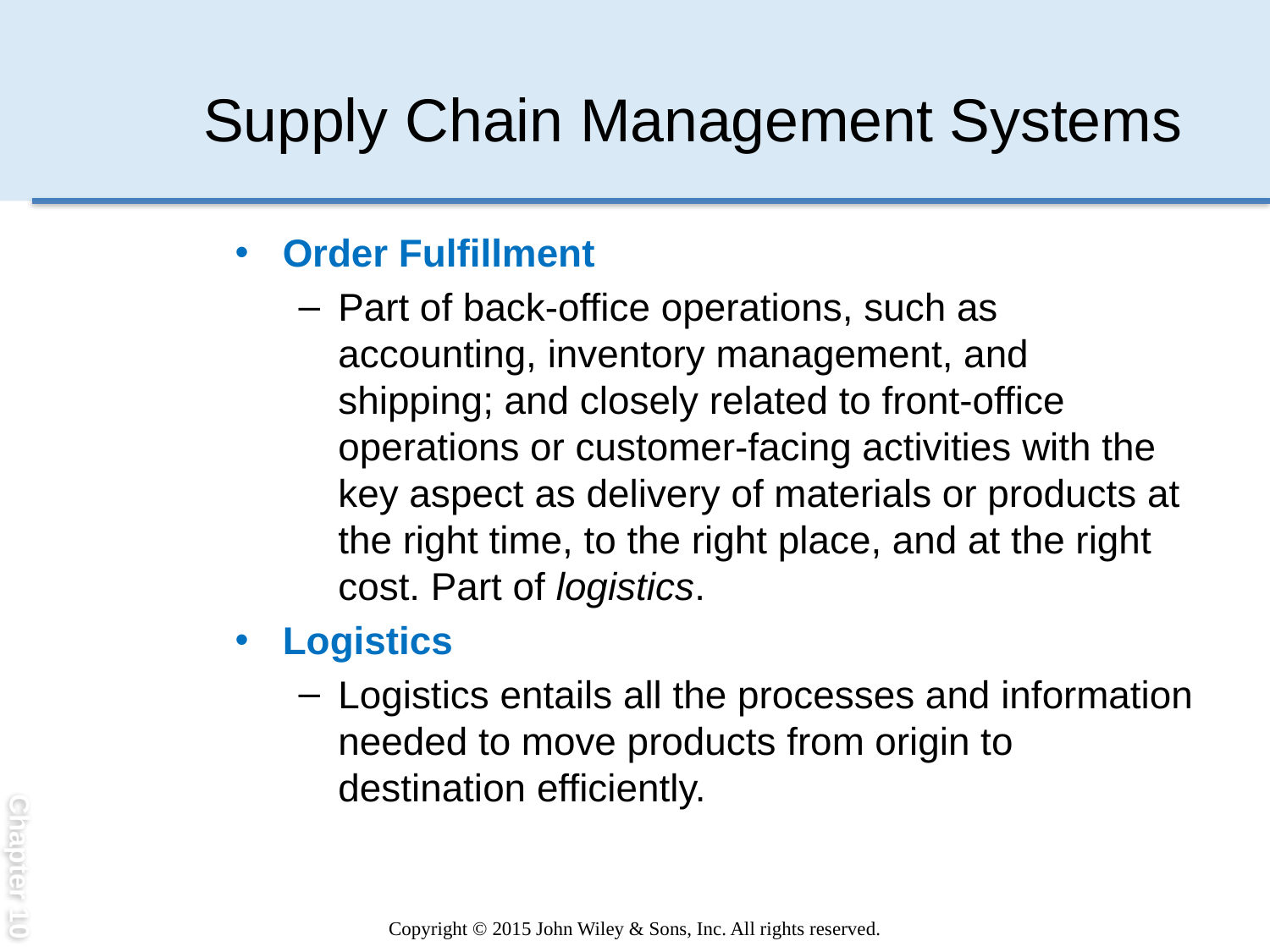

Chapter 10
# Supply Chain Management Systems
Order Fulfillment
Part of back-office operations, such as accounting, inventory management, and shipping; and closely related to front-office operations or customer-facing activities with the key aspect as delivery of materials or products at the right time, to the right place, and at the right cost. Part of logistics.
Logistics
Logistics entails all the processes and information needed to move products from origin to destination efficiently.